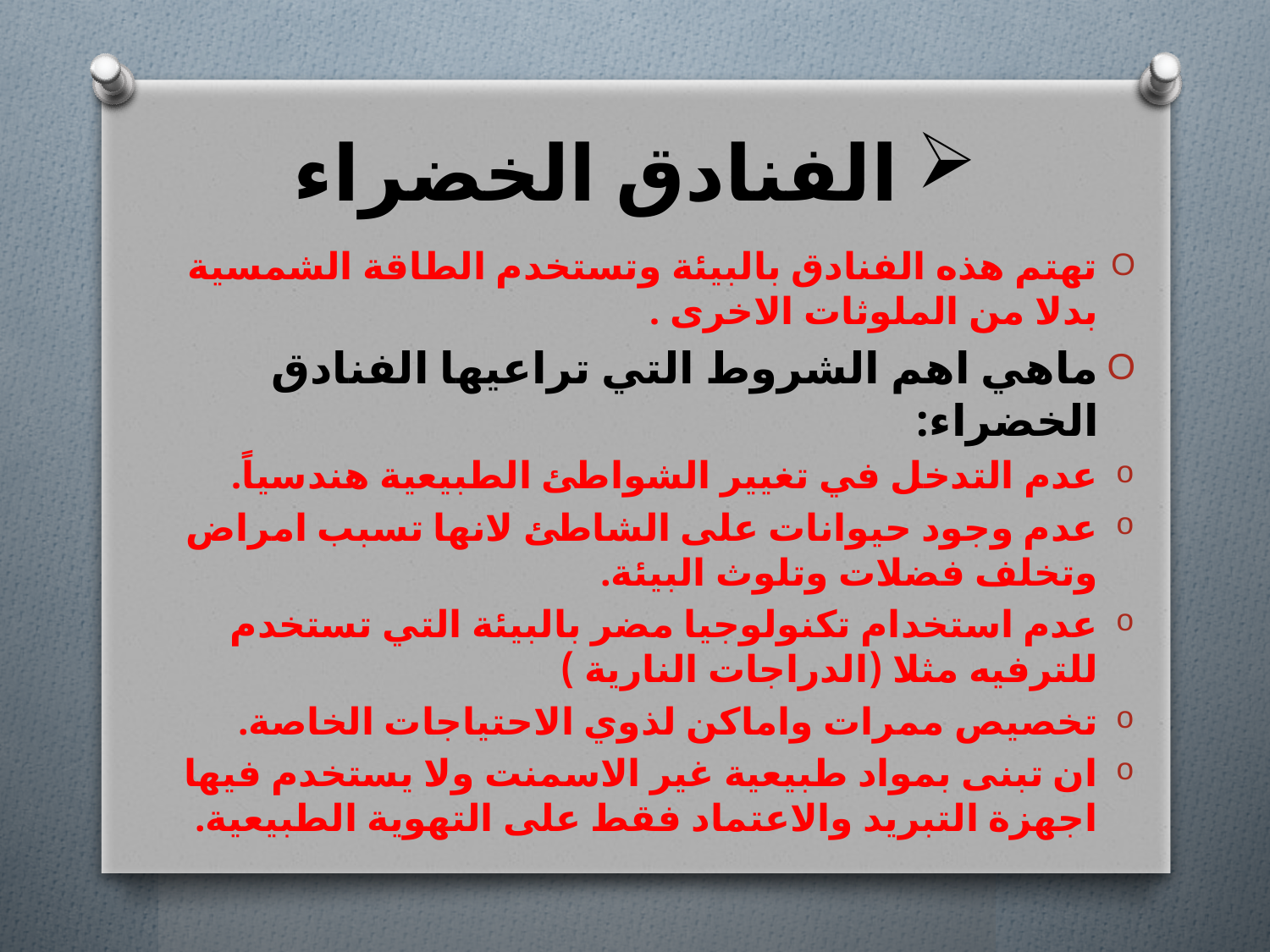

# الفنادق الخضراء
تهتم هذه الفنادق بالبيئة وتستخدم الطاقة الشمسية بدلا من الملوثات الاخرى .
ماهي اهم الشروط التي تراعيها الفنادق الخضراء:
عدم التدخل في تغيير الشواطئ الطبيعية هندسياً.
عدم وجود حيوانات على الشاطئ لانها تسبب امراض وتخلف فضلات وتلوث البيئة.
عدم استخدام تكنولوجيا مضر بالبيئة التي تستخدم للترفيه مثلا (الدراجات النارية )
تخصيص ممرات واماكن لذوي الاحتياجات الخاصة.
ان تبنى بمواد طبيعية غير الاسمنت ولا يستخدم فيها اجهزة التبريد والاعتماد فقط على التهوية الطبيعية.